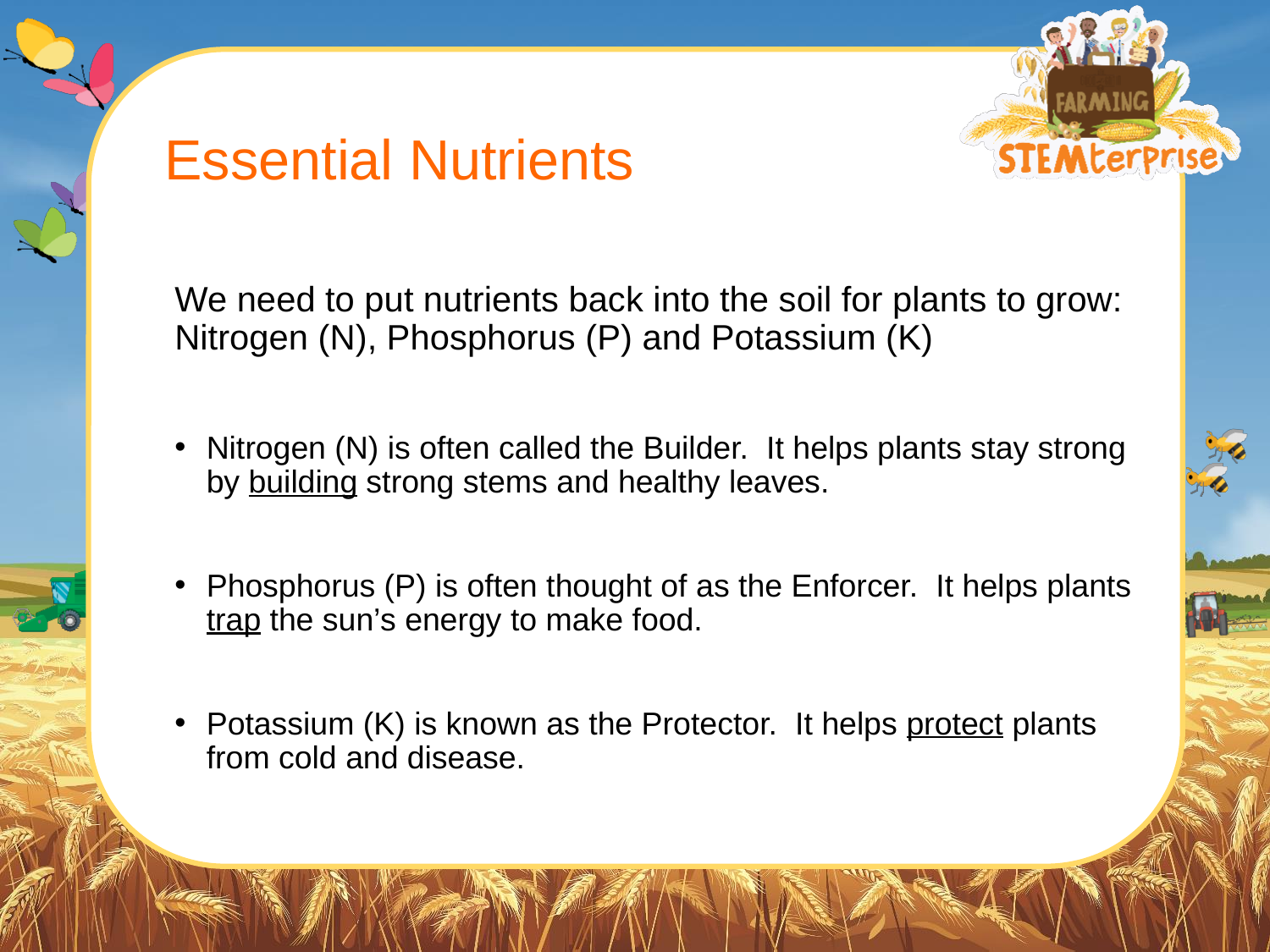

# Essential Nutrients
We need to put nutrients back into the soil for plants to grow: Nitrogen (N), Phosphorus (P) and Potassium (K)

Nitrogen (N) is often called the Builder.  It helps plants stay strong by building strong stems and healthy leaves.

Phosphorus (P) is often thought of as the Enforcer.  It helps plants trap the sun’s energy to make food.

Potassium (K) is known as the Protector.  It helps protect plants from cold and disease.